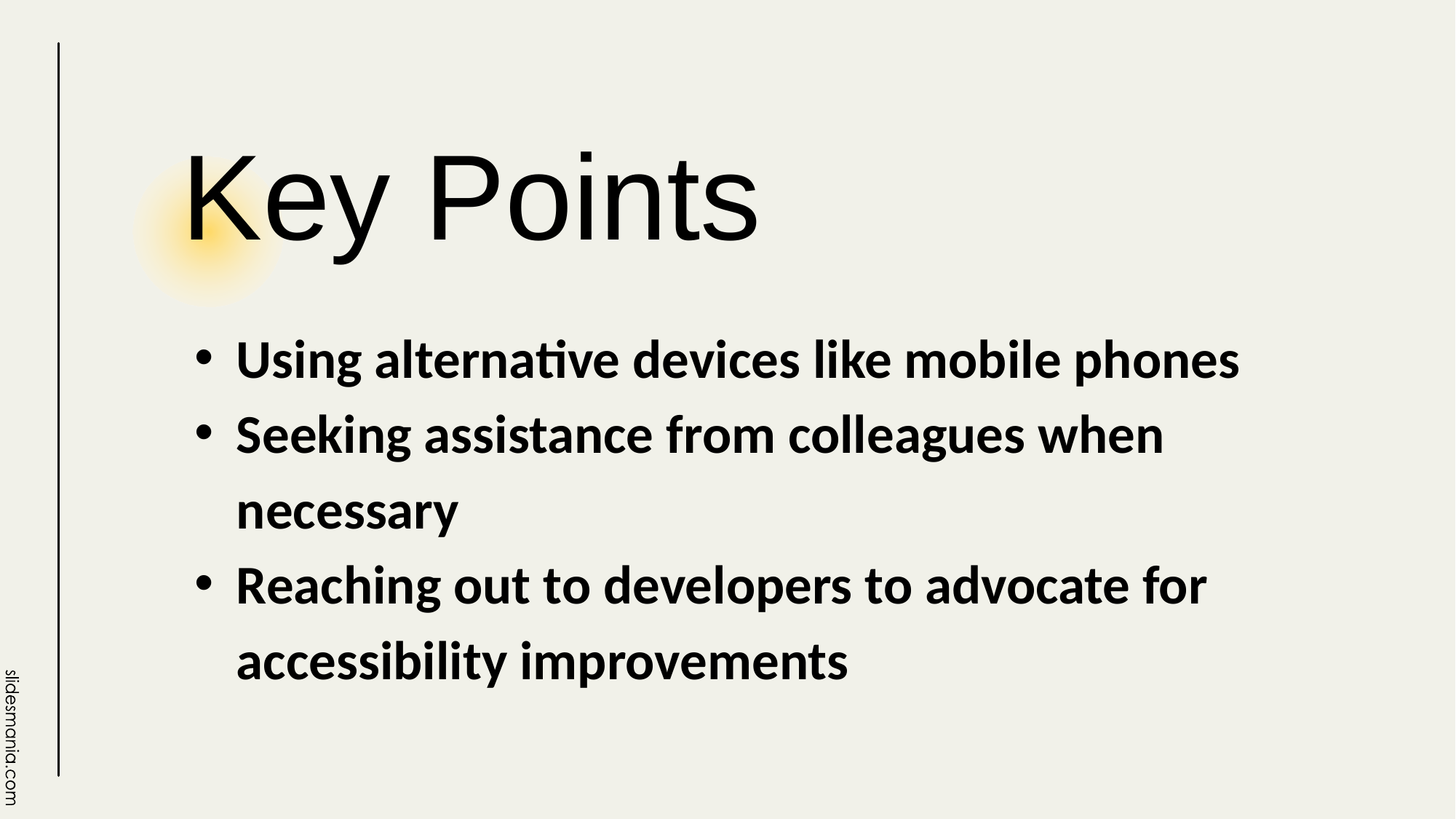

# Key Points

Using alternative devices like mobile phones
Seeking assistance from colleagues when necessary
Reaching out to developers to advocate for accessibility improvements